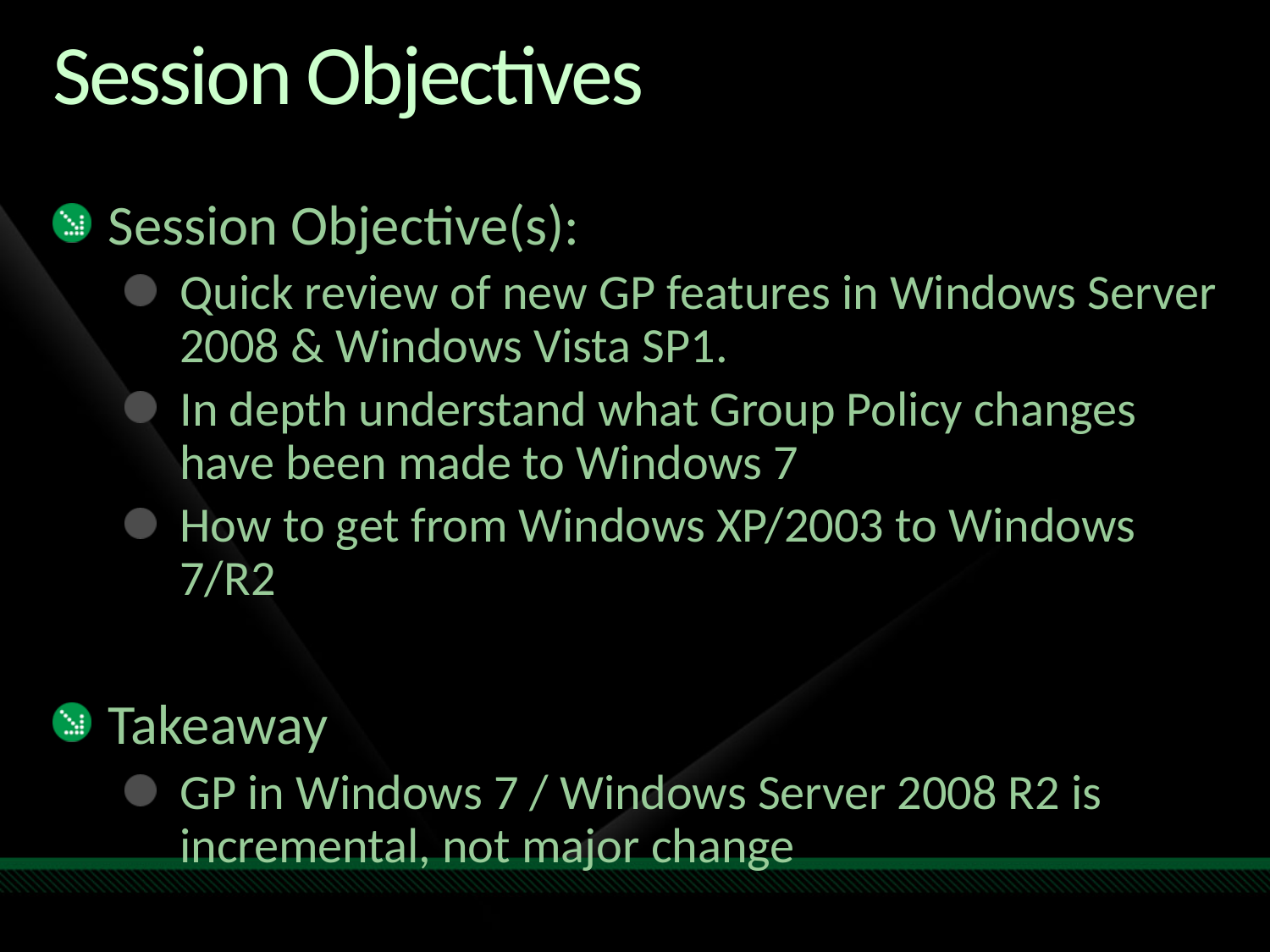

# Session Objectives
Session Objective(s):
Quick review of new GP features in Windows Server 2008 & Windows Vista SP1.
In depth understand what Group Policy changes have been made to Windows 7
How to get from Windows XP/2003 to Windows 7/R2

Takeaway
GP in Windows 7 / Windows Server 2008 R2 is incremental, not major change